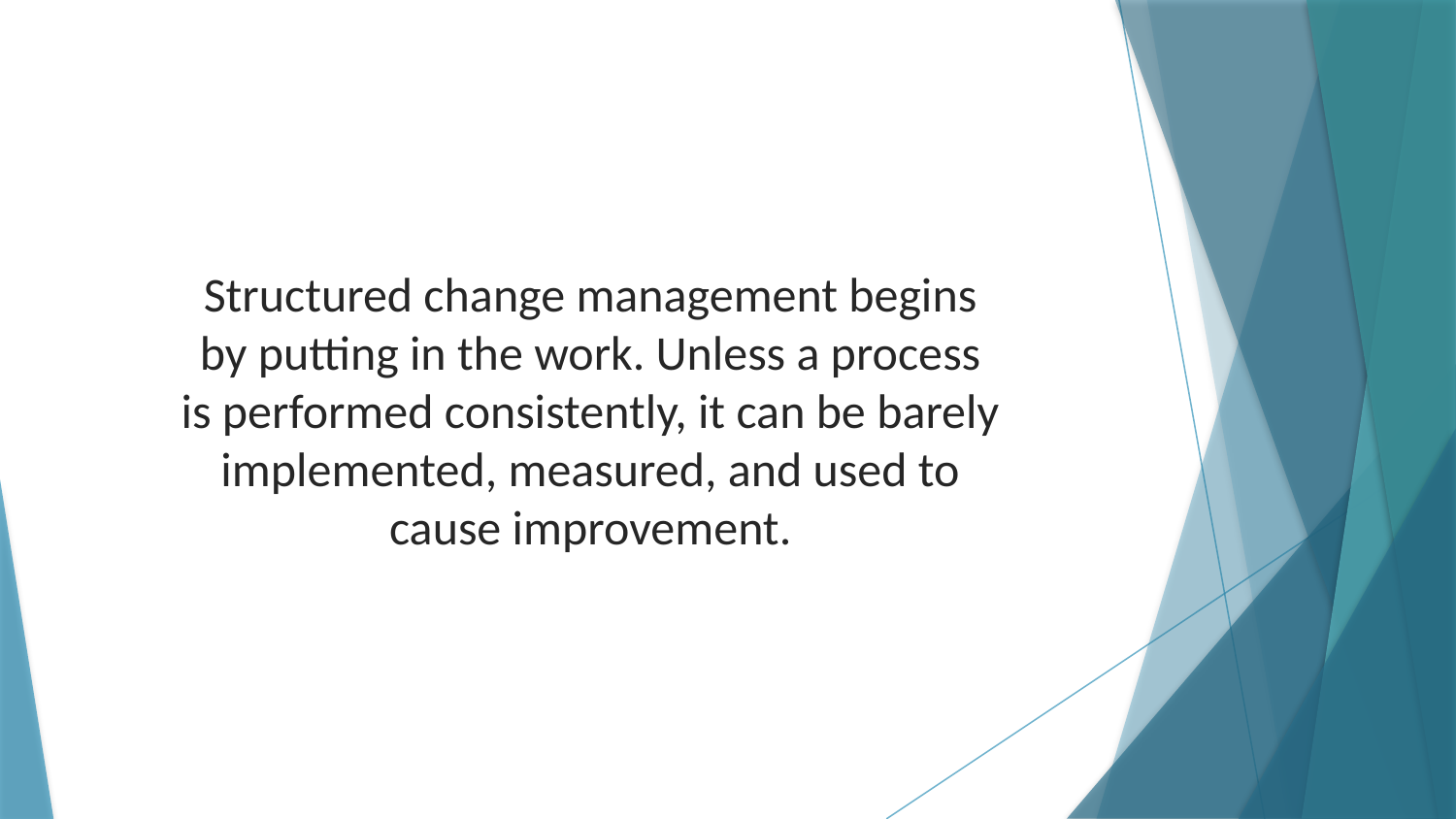

Structured change management begins by putting in the work. Unless a process is performed consistently, it can be barely implemented, measured, and used to cause improvement.